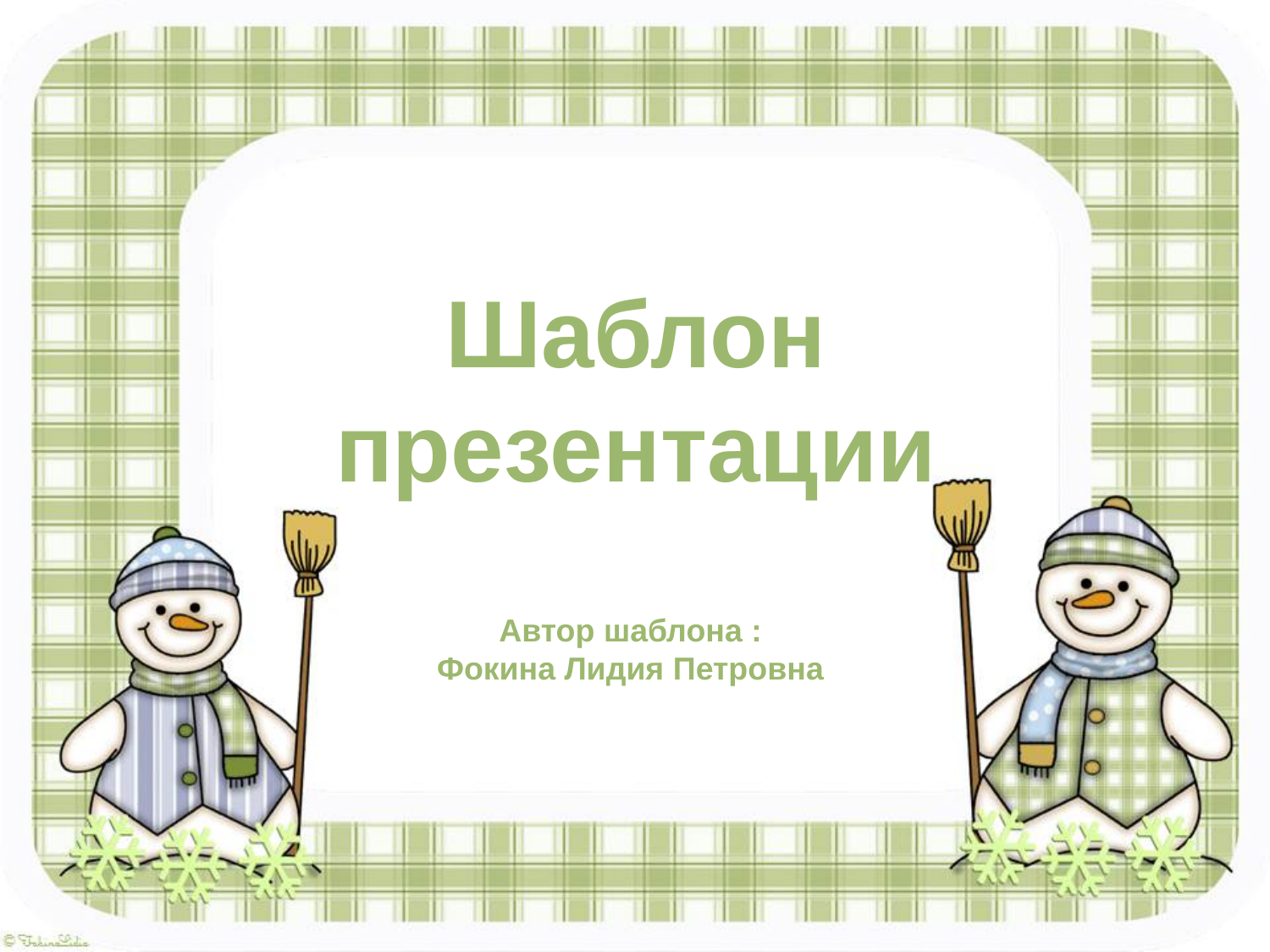

Шаблон презентации
Автор шаблона :
Фокина Лидия Петровна